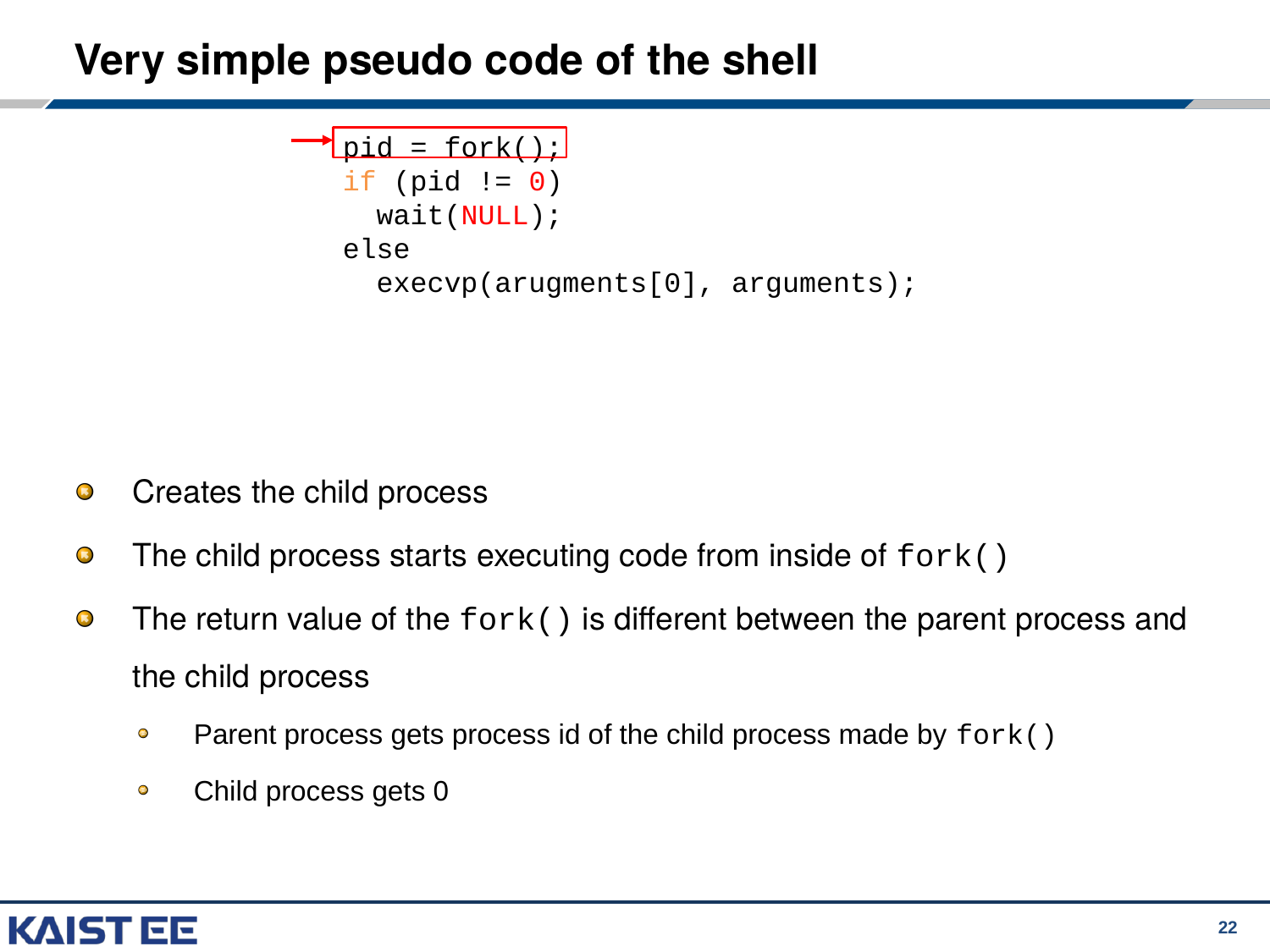

# Very simple pseudo code of the shell
pid = fork();
if (pid != 0)
  wait(NULL);
else
  execvp(arugments[0], arguments);

Creates the child process
The child process starts executing code from inside of fork()
The return value of the fork() is different between the parent process and the child process
Parent process gets process id of the child process made by fork()
Child process gets 0